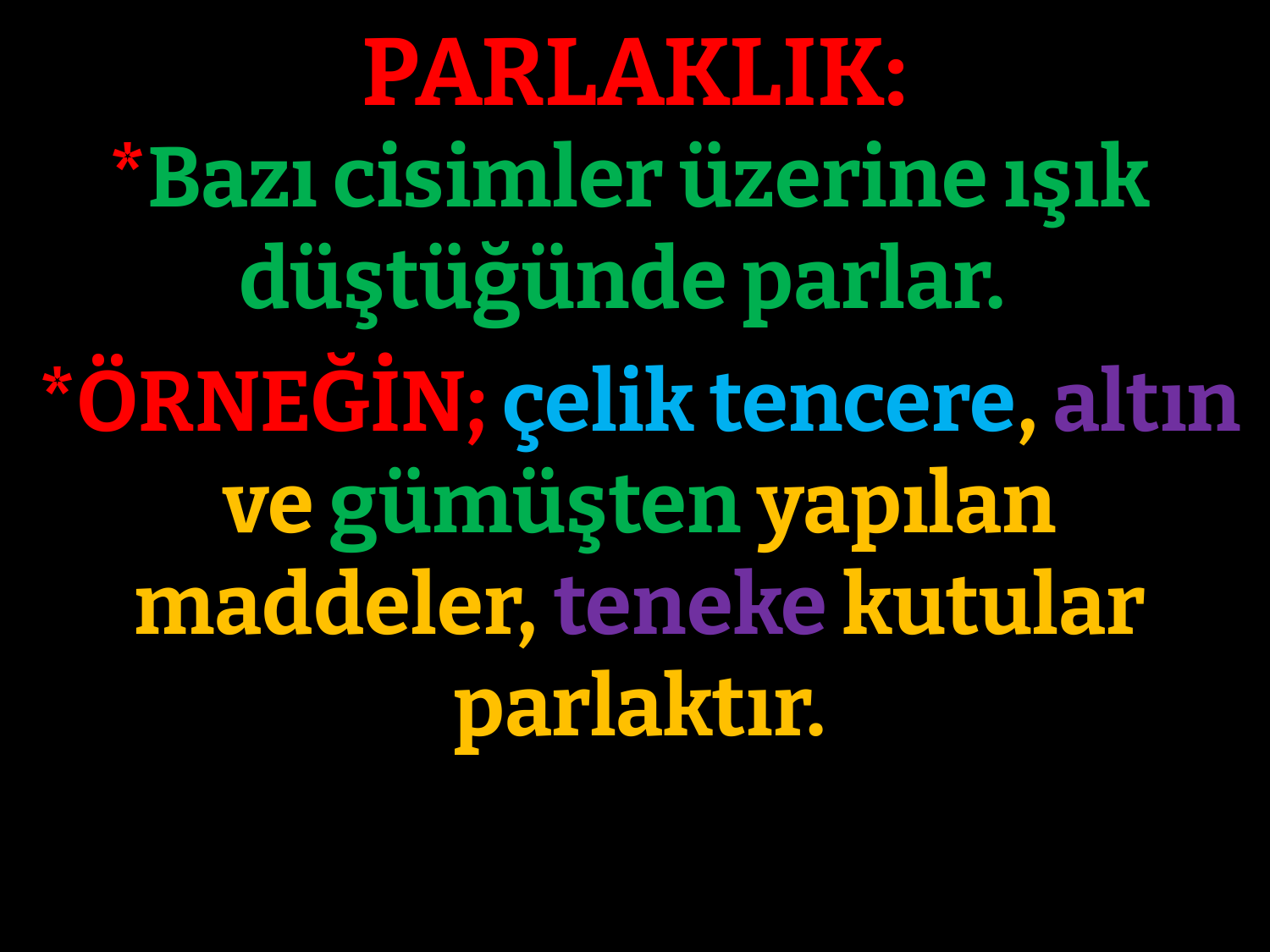

PARLAKLIK:
*Bazı cisimler üzerine ışık düştüğünde parlar.
#
*ÖRNEĞİN; çelik tencere, altın ve gümüşten yapılan maddeler, teneke kutular parlaktır.